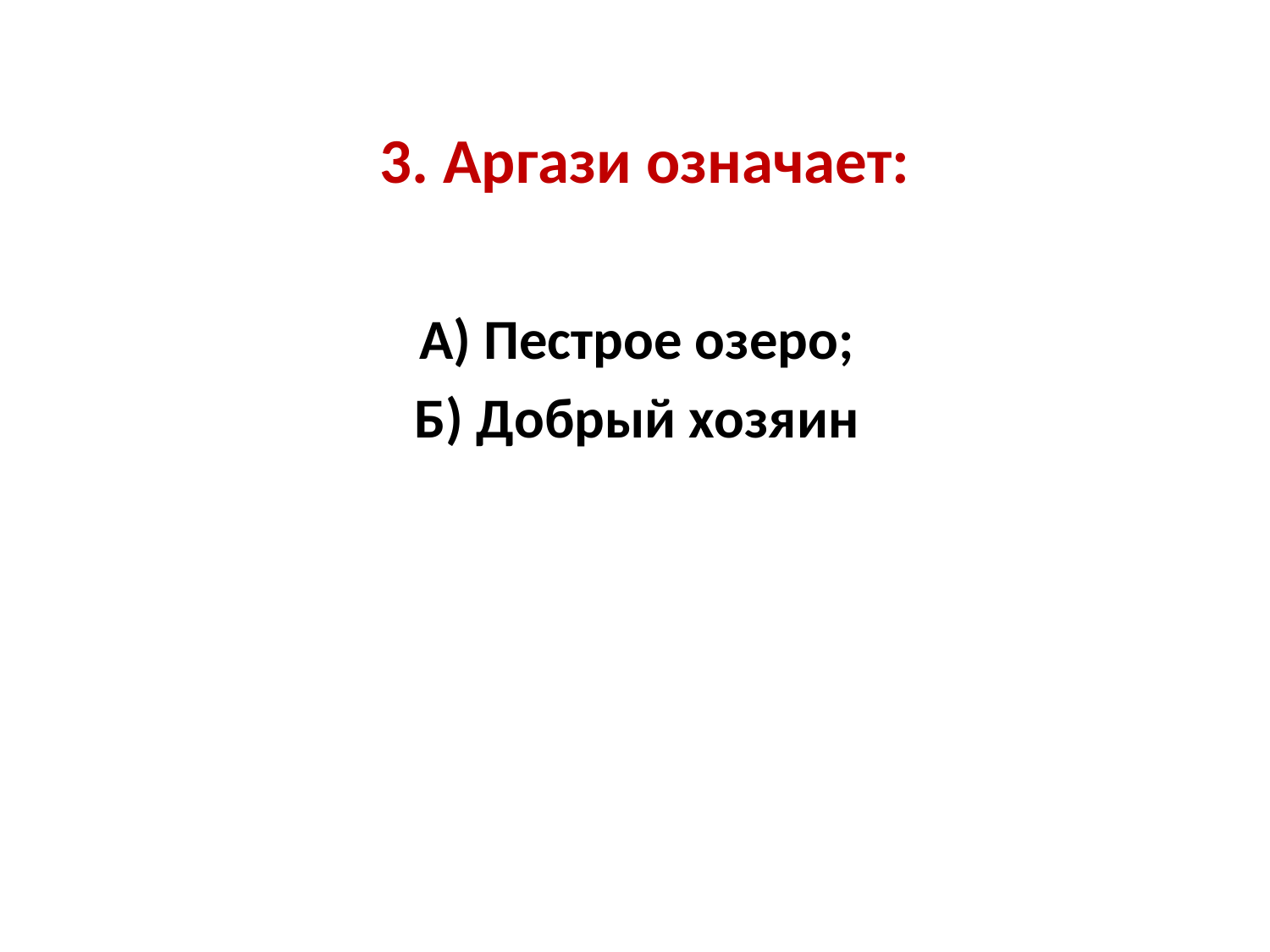

# 3. Аргази означает:
А) Пестрое озеро;
Б) Добрый хозяин